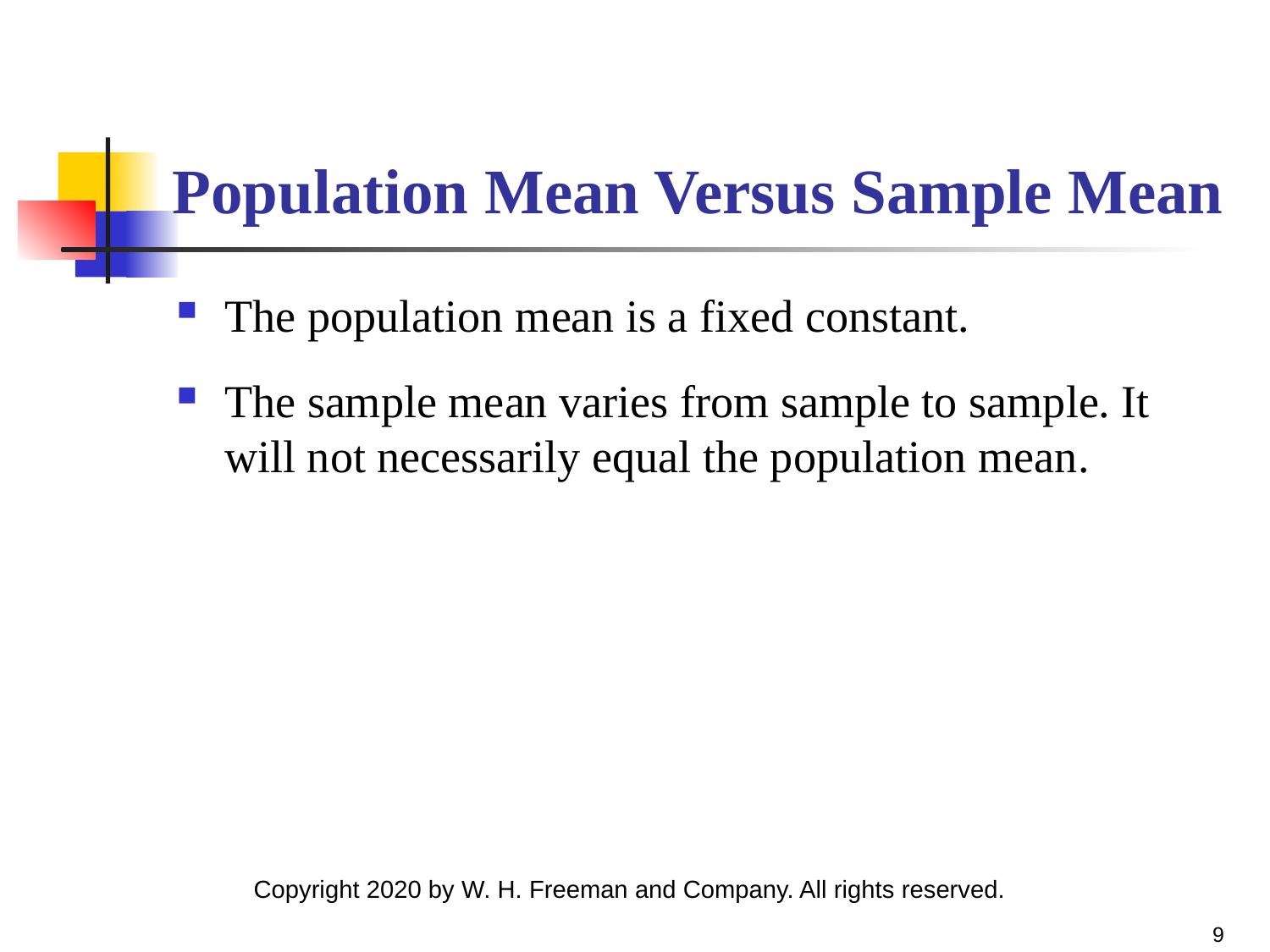

# Population Mean Versus Sample Mean
The population mean is a fixed constant.
The sample mean varies from sample to sample. It will not necessarily equal the population mean.